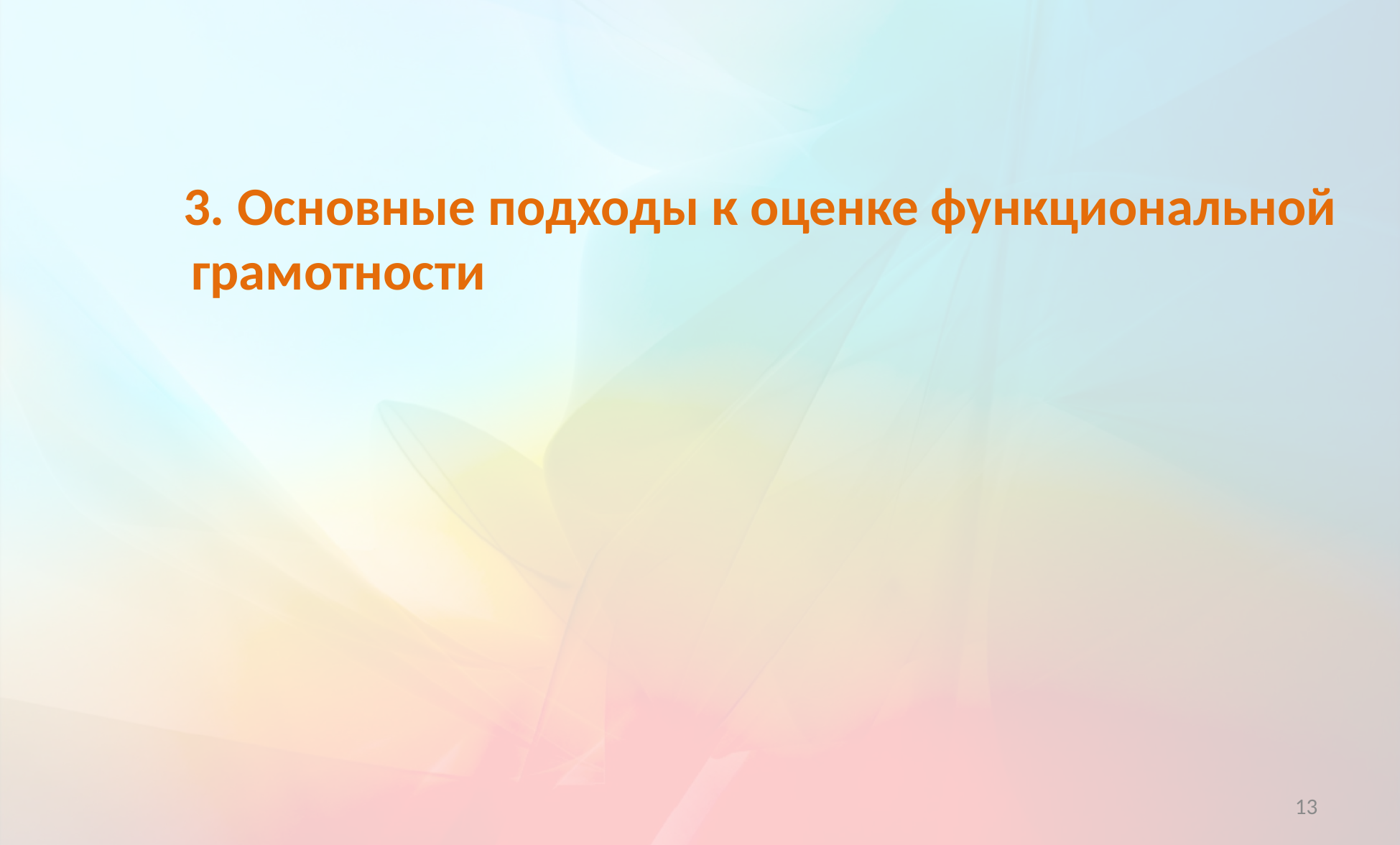

3. Основные подходы к оценке функциональной грамотности

13